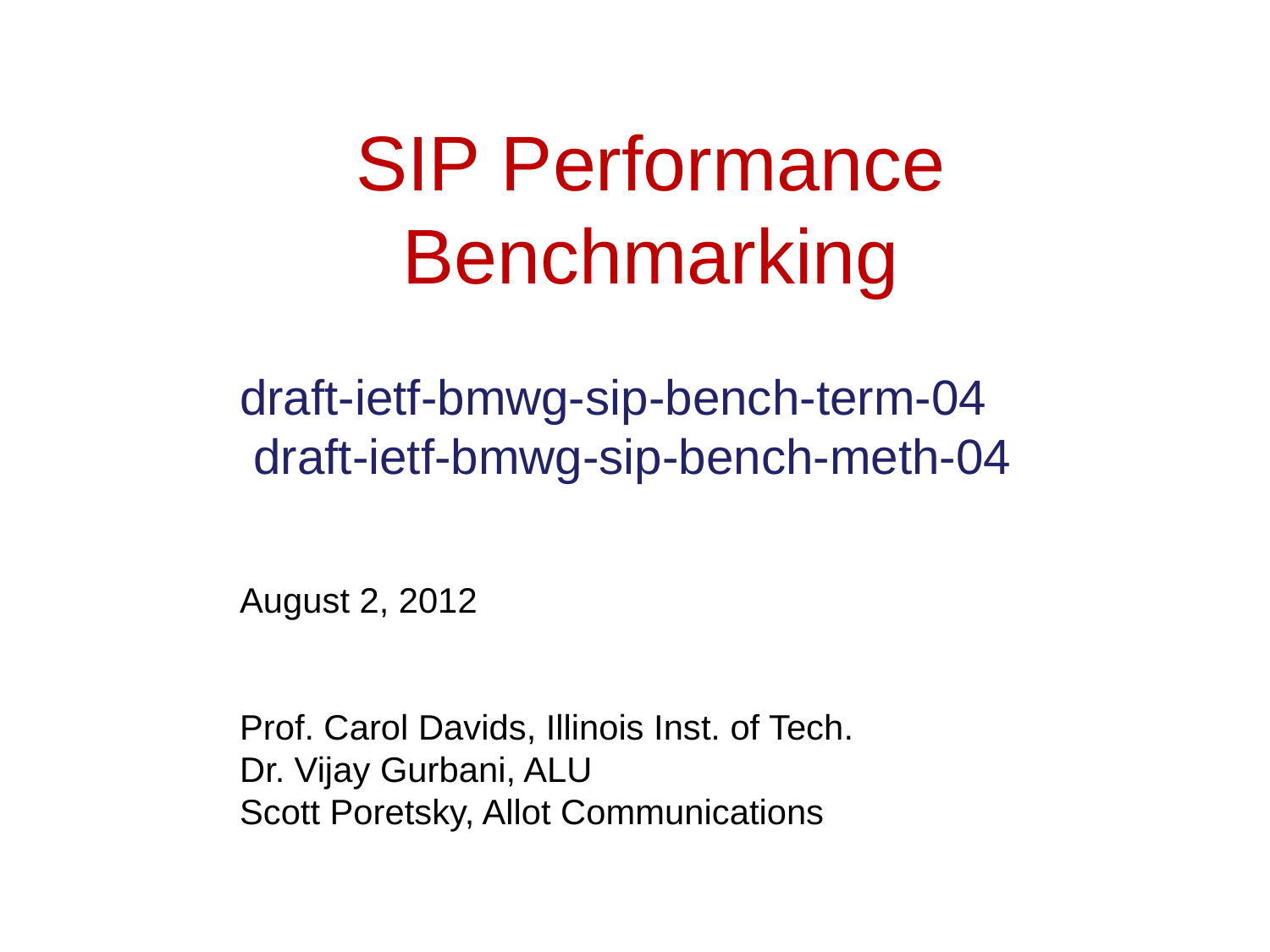

# SIP Performance Benchmarking
draft-ietf-bmwg-sip-bench-term-04
 draft-ietf-bmwg-sip-bench-meth-04
August 2, 2012
Prof. Carol Davids, Illinois Inst. of Tech.
Dr. Vijay Gurbani, ALU
Scott Poretsky, Allot Communications